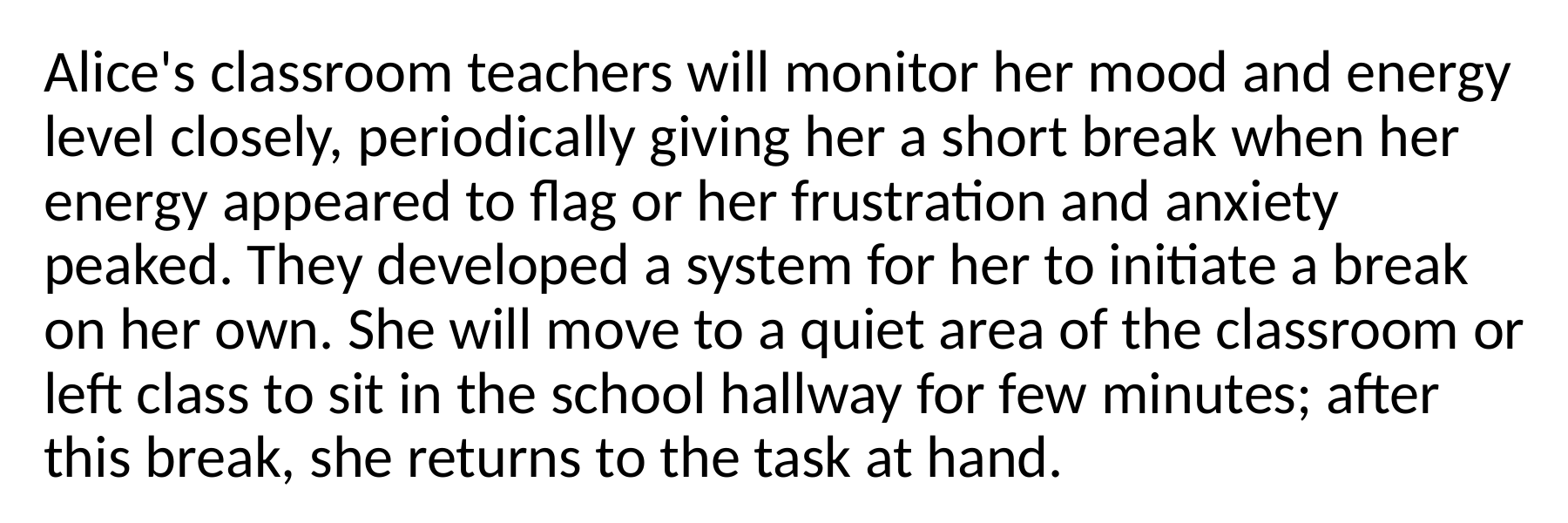

Alice's classroom teachers will monitor her mood and energy level closely, periodically giving her a short break when her energy appeared to flag or her frustration and anxiety peaked. They developed a system for her to initiate a break on her own. She will move to a quiet area of the classroom or left class to sit in the school hallway for few minutes; after this break, she returns to the task at hand.